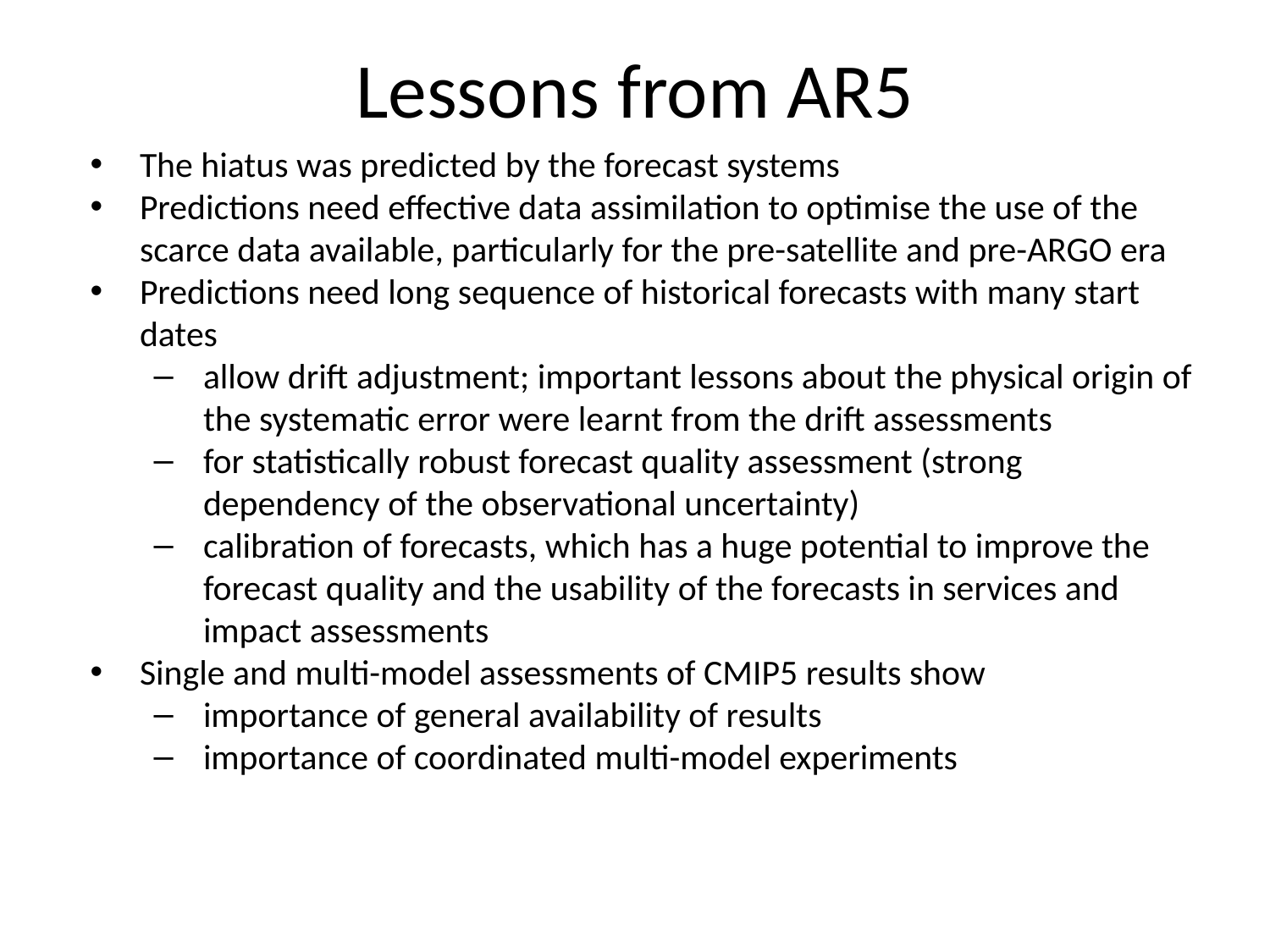

# Lessons from AR5
The hiatus was predicted by the forecast systems
Predictions need effective data assimilation to optimise the use of the scarce data available, particularly for the pre-satellite and pre-ARGO era
Predictions need long sequence of historical forecasts with many start dates
allow drift adjustment; important lessons about the physical origin of the systematic error were learnt from the drift assessments
for statistically robust forecast quality assessment (strong dependency of the observational uncertainty)
calibration of forecasts, which has a huge potential to improve the forecast quality and the usability of the forecasts in services and impact assessments
Single and multi-model assessments of CMIP5 results show
importance of general availability of results
importance of coordinated multi-model experiments